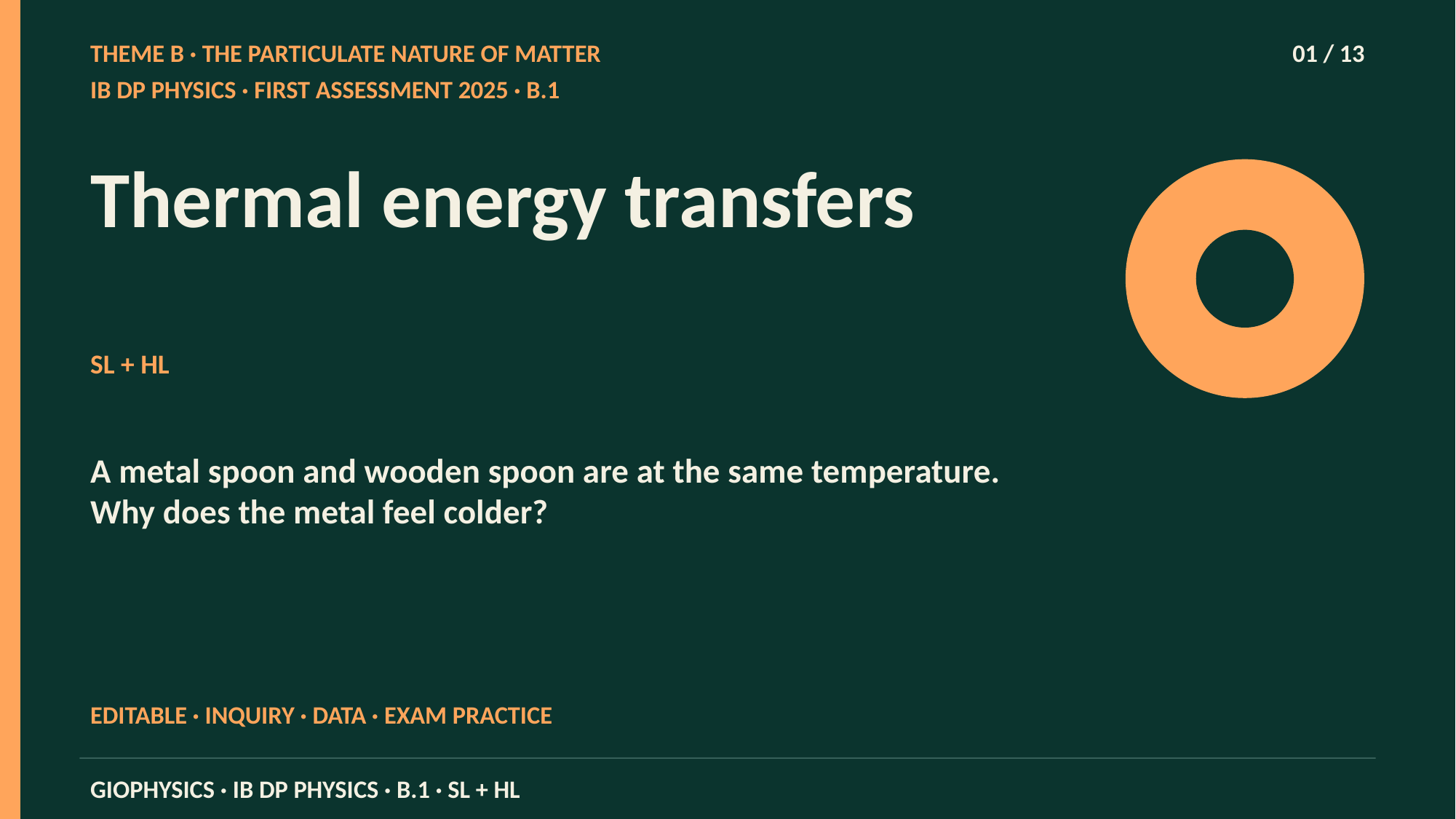

THEME B · THE PARTICULATE NATURE OF MATTER
01 / 13
IB DP PHYSICS · FIRST ASSESSMENT 2025 · B.1
Thermal energy transfers

SL + HL
A metal spoon and wooden spoon are at the same temperature. Why does the metal feel colder?
EDITABLE · INQUIRY · DATA · EXAM PRACTICE

GIOPHYSICS · IB DP PHYSICS · B.1 · SL + HL